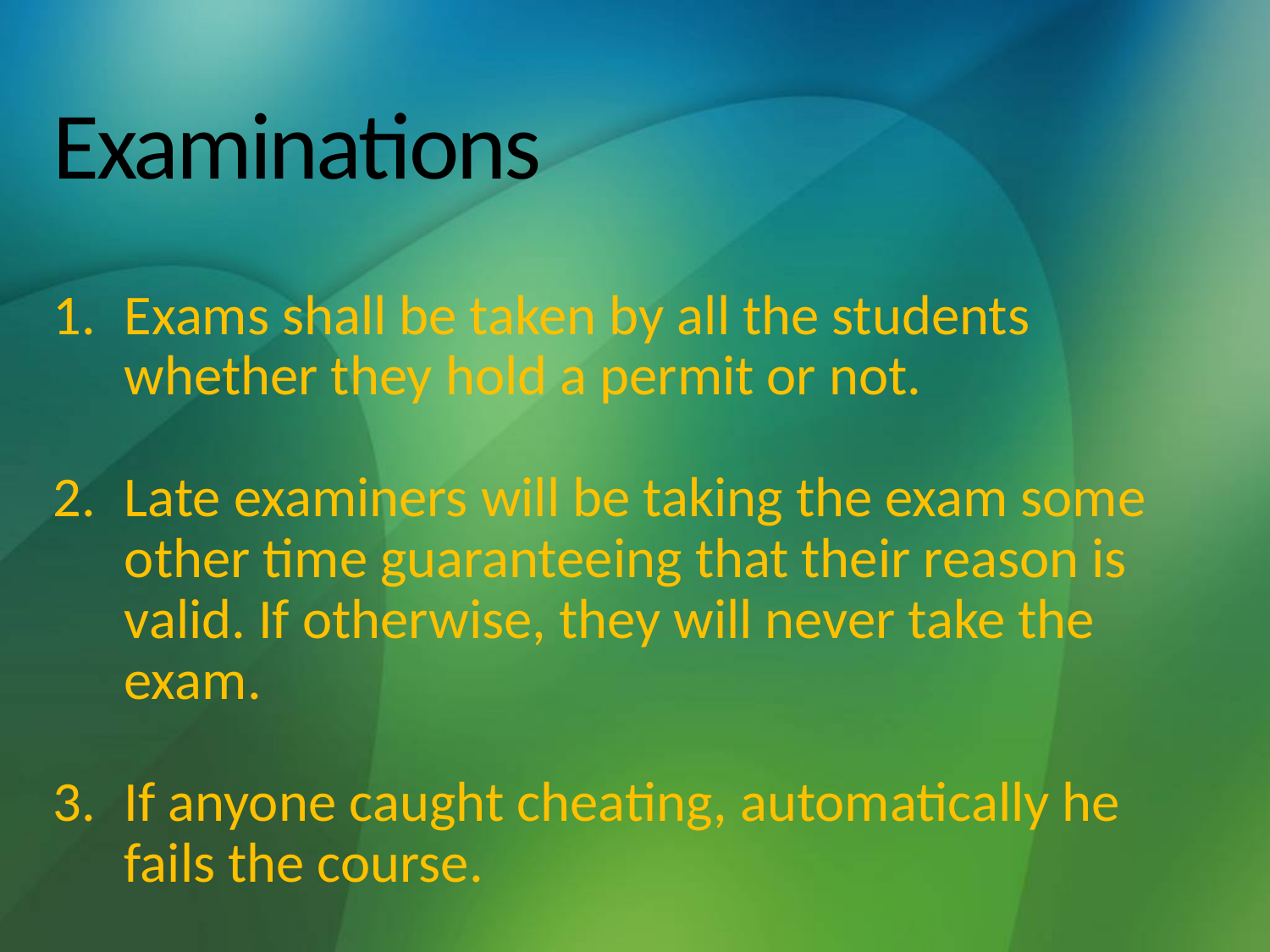

# Examinations
Exams shall be taken by all the students whether they hold a permit or not.

Late examiners will be taking the exam some other time guaranteeing that their reason is valid. If otherwise, they will never take the exam.

If anyone caught cheating, automatically he fails the course.